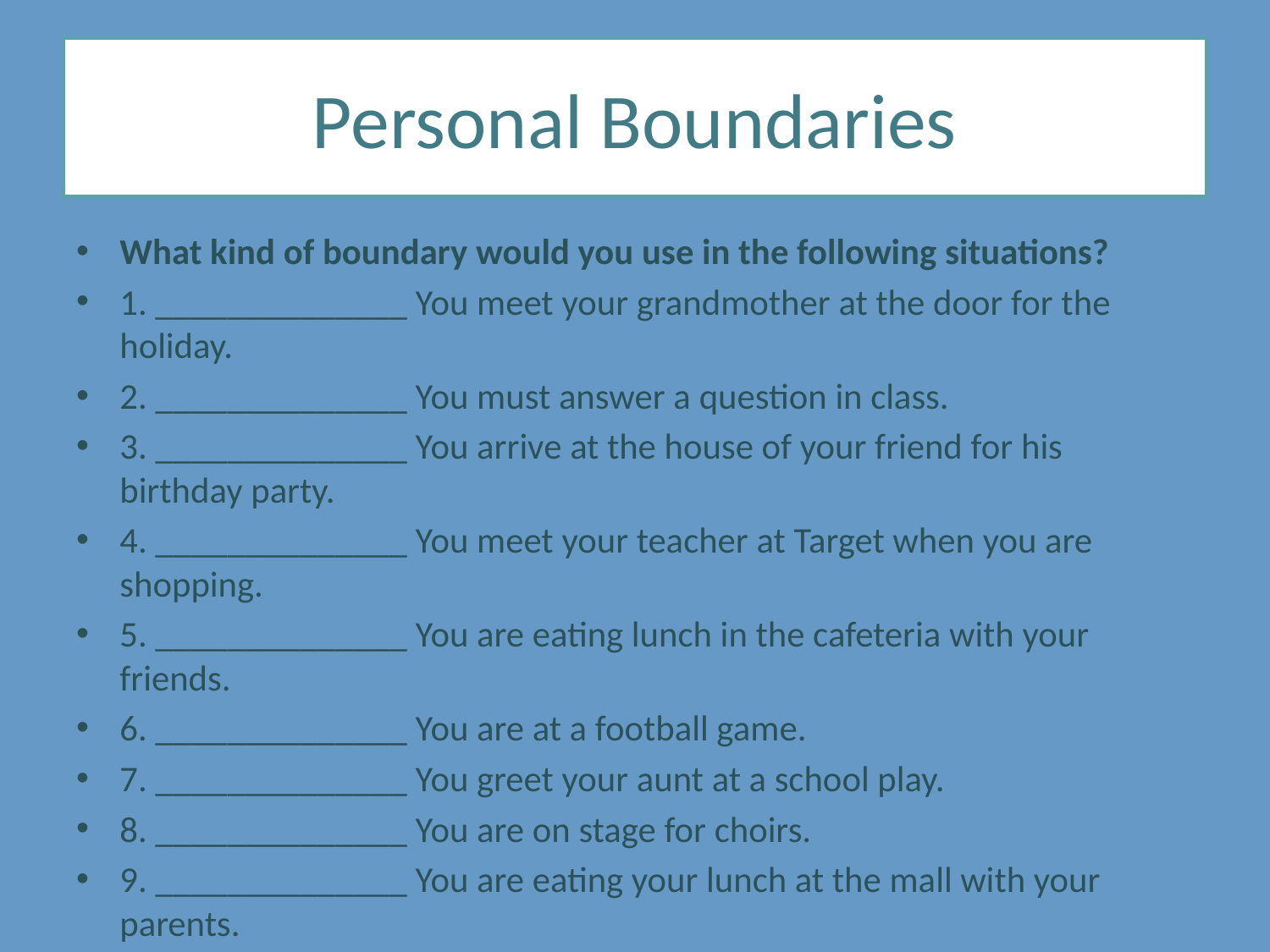

# Personal Boundaries
What kind of boundary would you use in the following situations?
1. ______________ You meet your grandmother at the door for the holiday.
2. ______________ You must answer a question in class.
3. ______________ You arrive at the house of your friend for his birthday party.
4. ______________ You meet your teacher at Target when you are shopping.
5. ______________ You are eating lunch in the cafeteria with your friends.
6. ______________ You are at a football game.
7. ______________ You greet your aunt at a school play.
8. ______________ You are on stage for choirs.
9. ______________ You are eating your lunch at the mall with your parents.